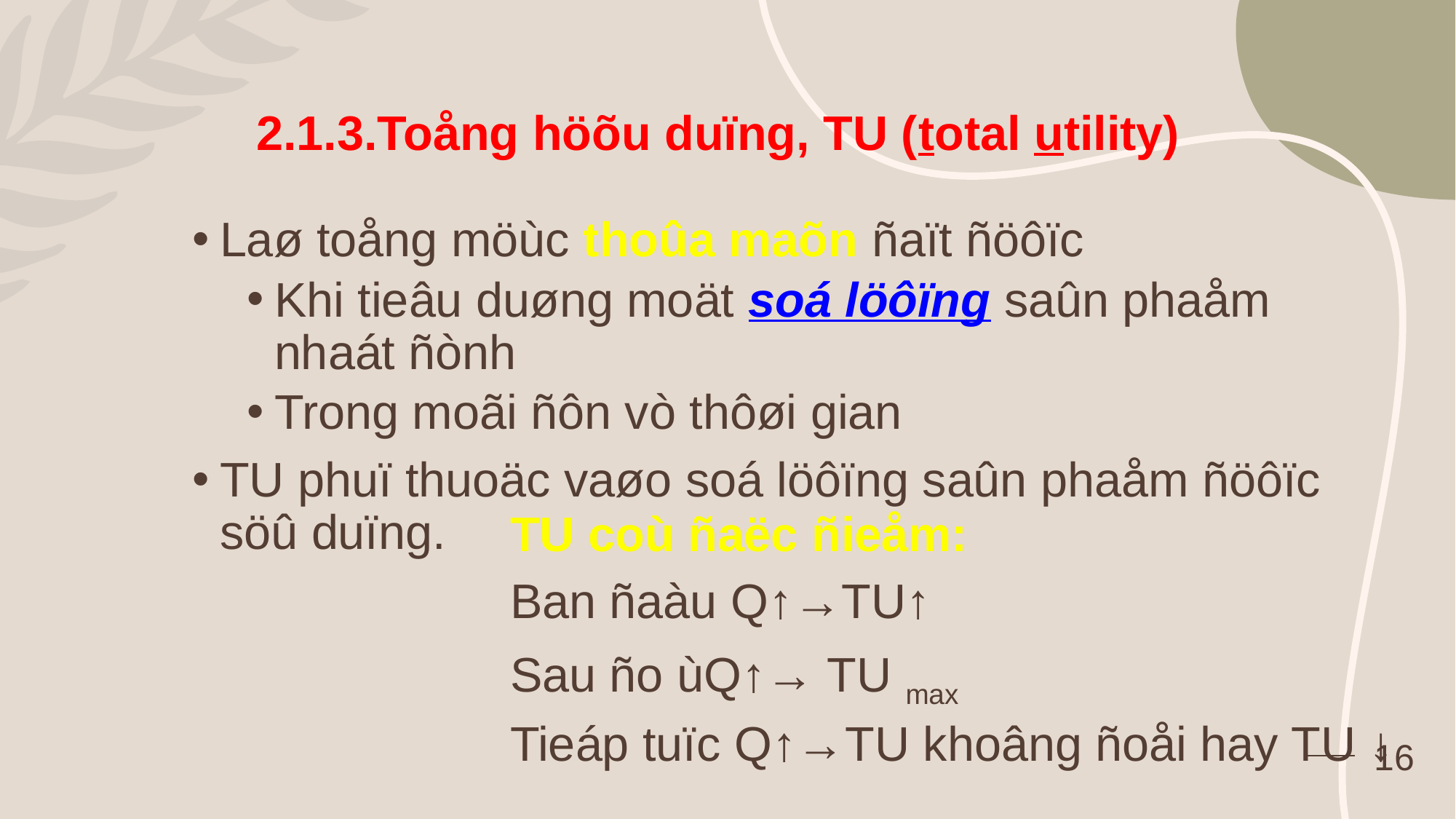

2.1.3.Toång höõu duïng, TU (total utility)
Laø toång möùc thoûa maõn ñaït ñöôïc
Khi tieâu duøng moät soá löôïng saûn phaåm nhaát ñònh
Trong moãi ñôn vò thôøi gian
TU phuï thuoäc vaøo soá löôïng saûn phaåm ñöôïc söû duïng.
TU coù ñaëc ñieåm:
Ban ñaàu Q↑→TU↑
Sau ño ùQ↑→ TU max
Tieáp tuïc Q↑→TU khoâng ñoåi hay TU ↓

16